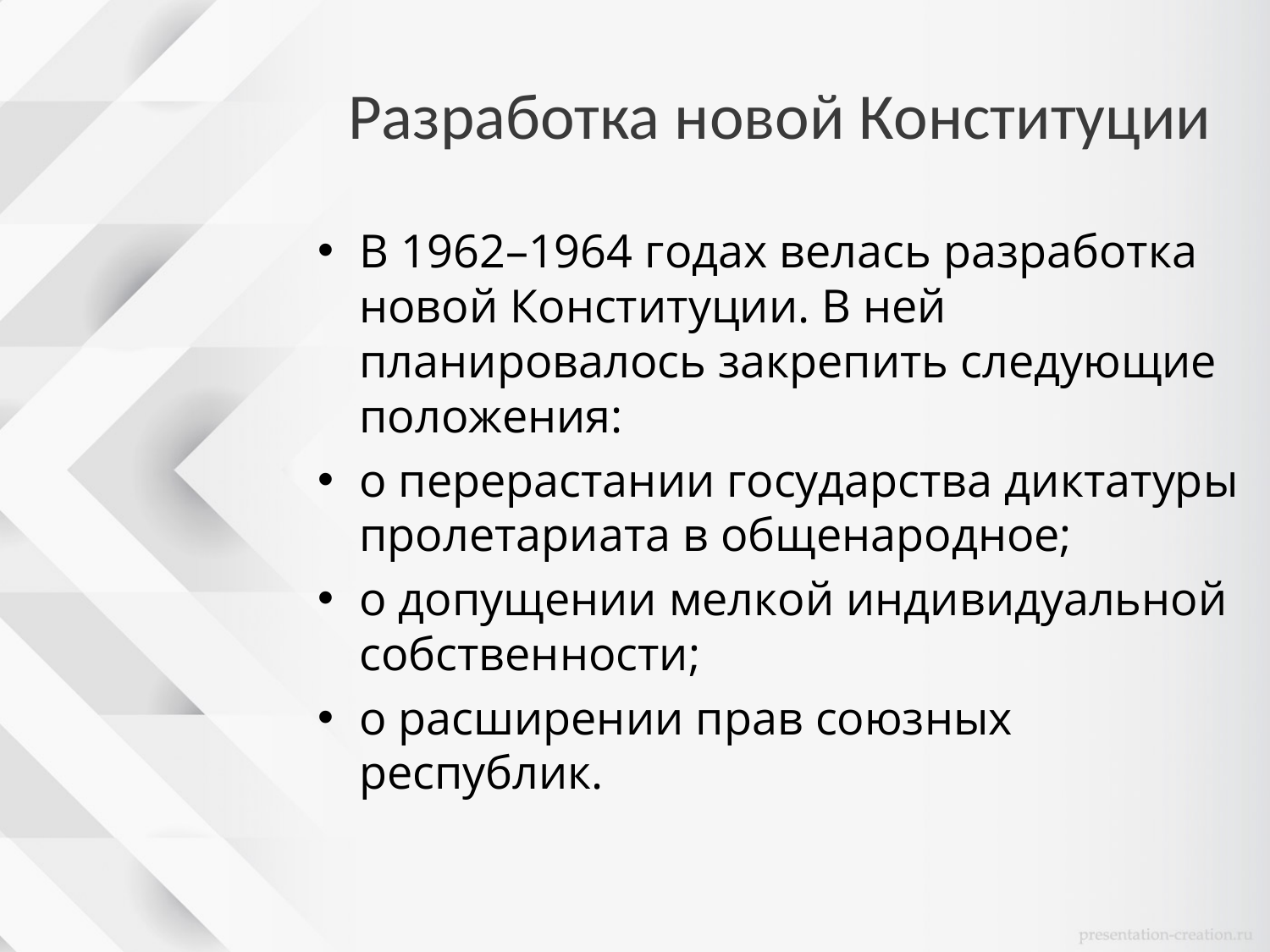

# Разработка новой Конституции
В 1962–1964 годах велась разработка новой Конституции. В ней планировалось закрепить следующие положения:
о перерастании государства диктатуры пролетариата в общенародное;
о допущении мелкой индивидуальной собственности;
о расширении прав союзных республик.